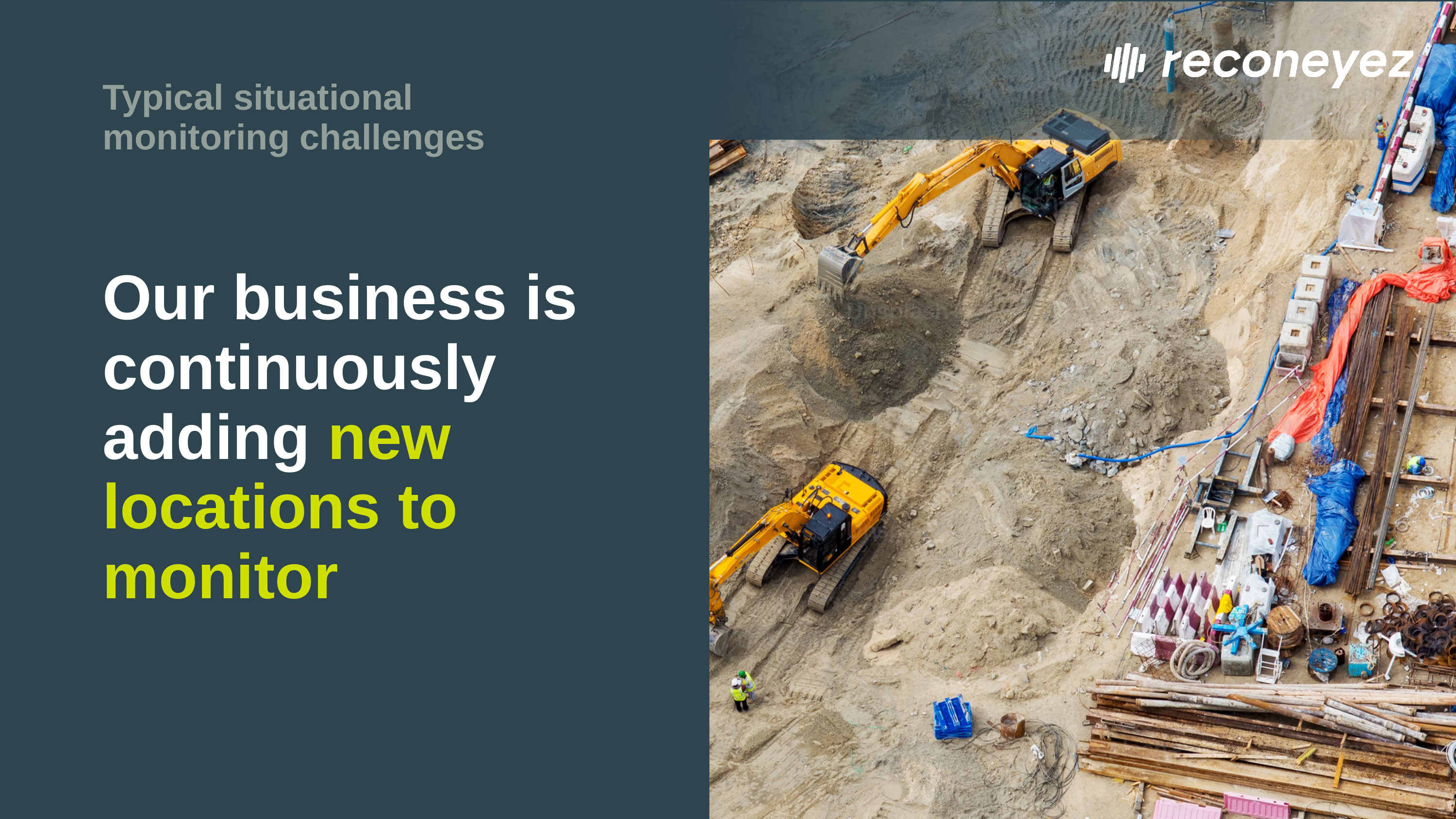

Typical situational
monitoring challenges
Our business is continuously adding new locations to monitor